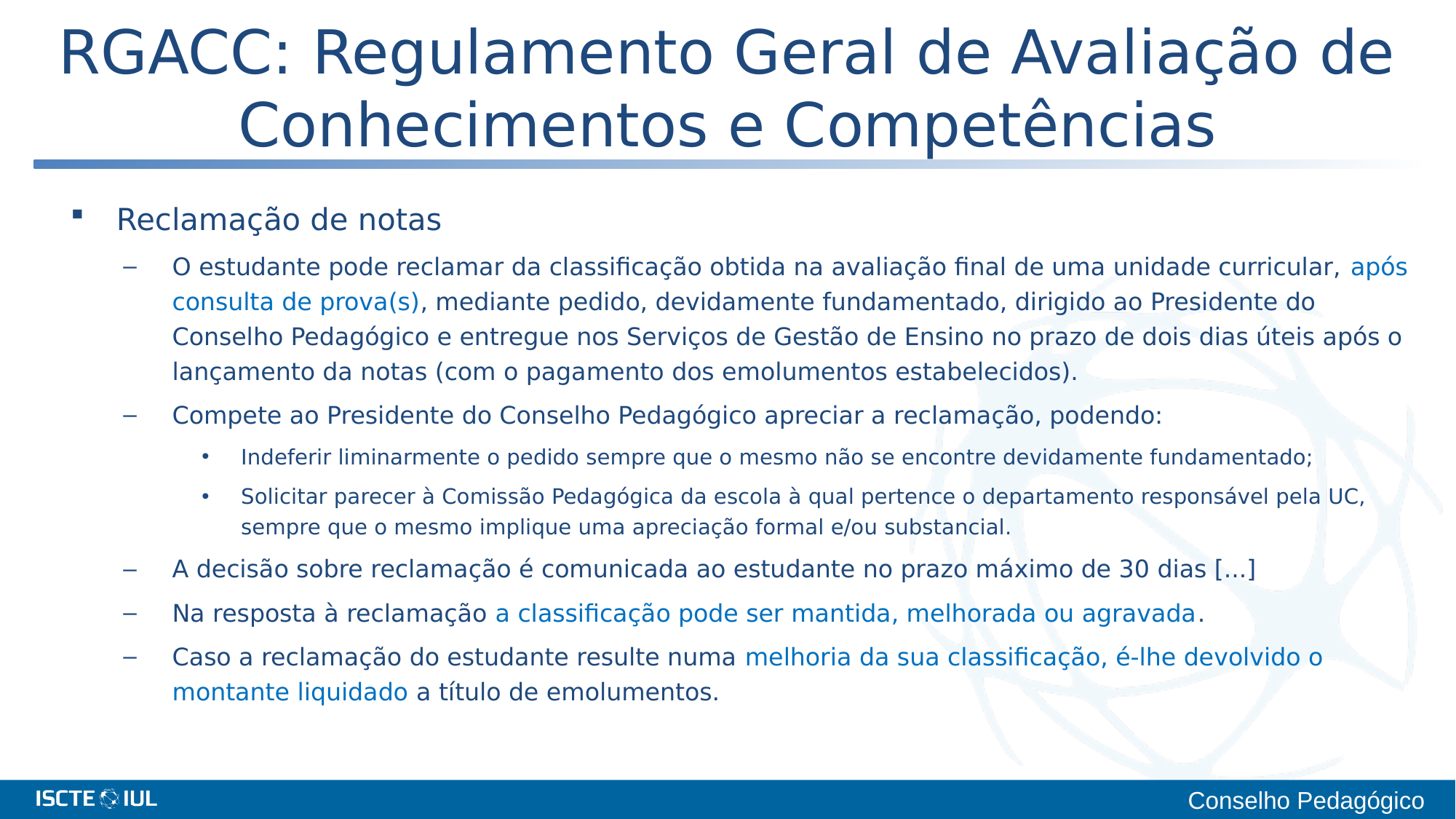

# RGACC: Regulamento Geral de Avaliação de Conhecimentos e Competências
Reclamação de notas
O estudante pode reclamar da classificação obtida na avaliação final de uma unidade curricular, após consulta de prova(s), mediante pedido, devidamente fundamentado, dirigido ao Presidente do Conselho Pedagógico e entregue nos Serviços de Gestão de Ensino no prazo de dois dias úteis após o lançamento da notas (com o pagamento dos emolumentos estabelecidos).
Compete ao Presidente do Conselho Pedagógico apreciar a reclamação, podendo:
Indeferir liminarmente o pedido sempre que o mesmo não se encontre devidamente fundamentado;
Solicitar parecer à Comissão Pedagógica da escola à qual pertence o departamento responsável pela UC, sempre que o mesmo implique uma apreciação formal e/ou substancial.
A decisão sobre reclamação é comunicada ao estudante no prazo máximo de 30 dias [...]
Na resposta à reclamação a classificação pode ser mantida, melhorada ou agravada.
Caso a reclamação do estudante resulte numa melhoria da sua classificação, é-lhe devolvido o montante liquidado a título de emolumentos.